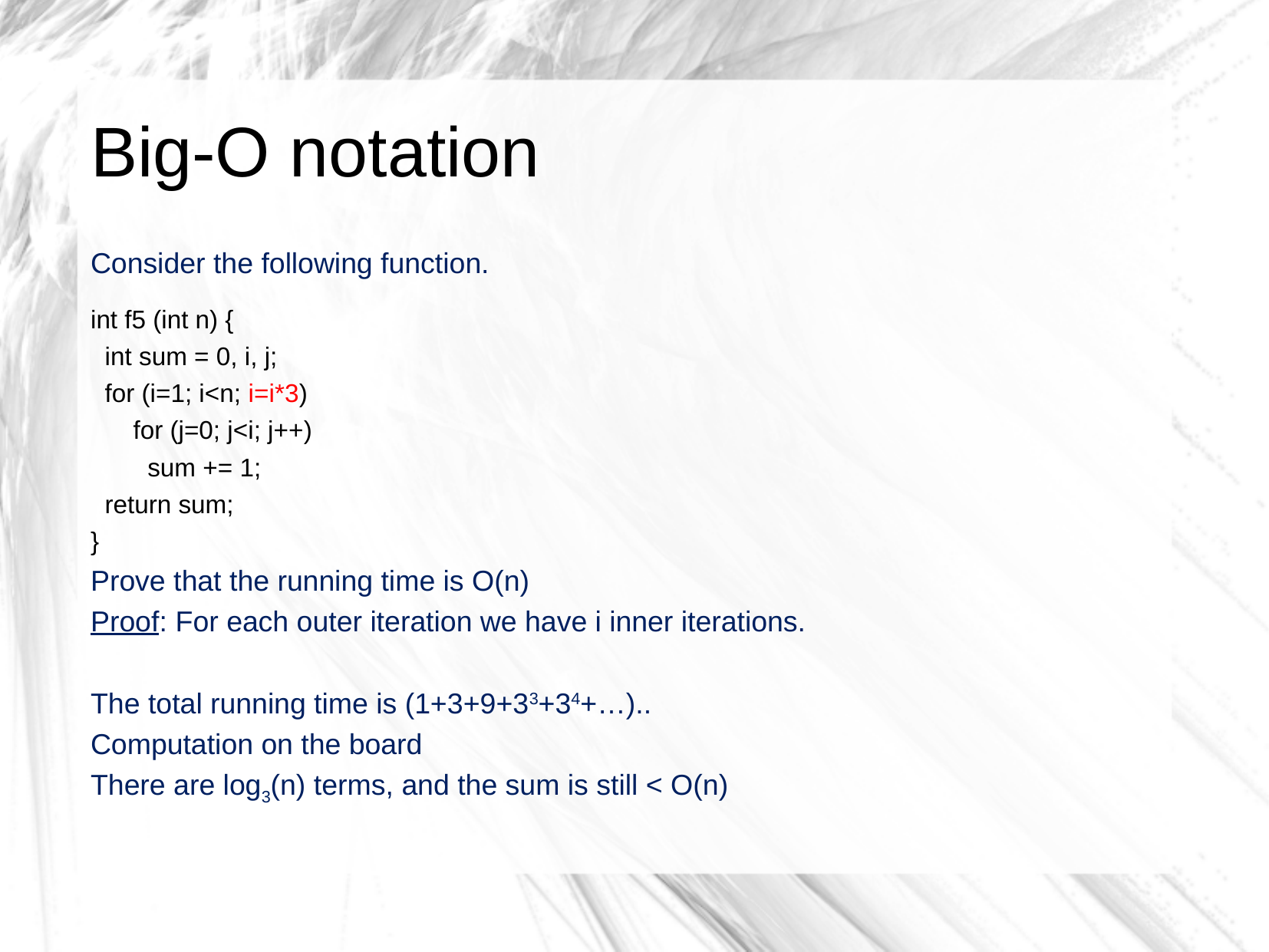

# Big-O notation
Consider the following function.
int f5 (int n) {
  int sum = 0, i, j;
  for (i=1; i<n; i=i*3)
      for (j=0; j<i; j++)
        sum += 1;
  return sum;
}
Prove that the running time is O(n)
Proof: For each outer iteration we have i inner iterations.

The total running time is (1+3+9+33+34+…)..
Computation on the board
There are log3(n) terms, and the sum is still < O(n)